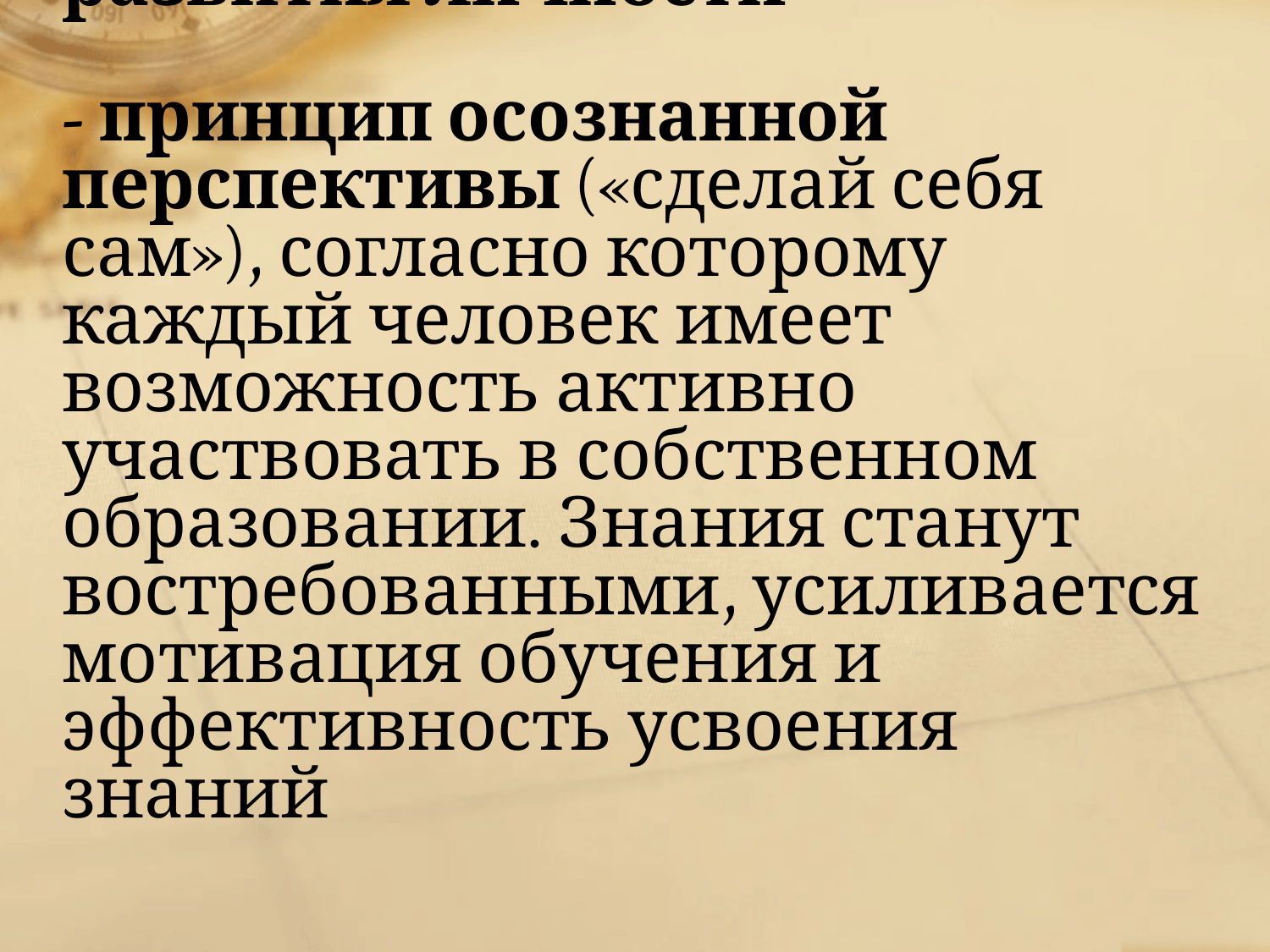

# Принципы, ориентированные на создание условий для развития личности - принцип осознанной перспективы («сделай себя сам»), согласно которому каждый человек имеет возможность активно участвовать в собственном образовании. Знания станут востребованными, усиливается мотивация обучения и эффективность усвоения знаний